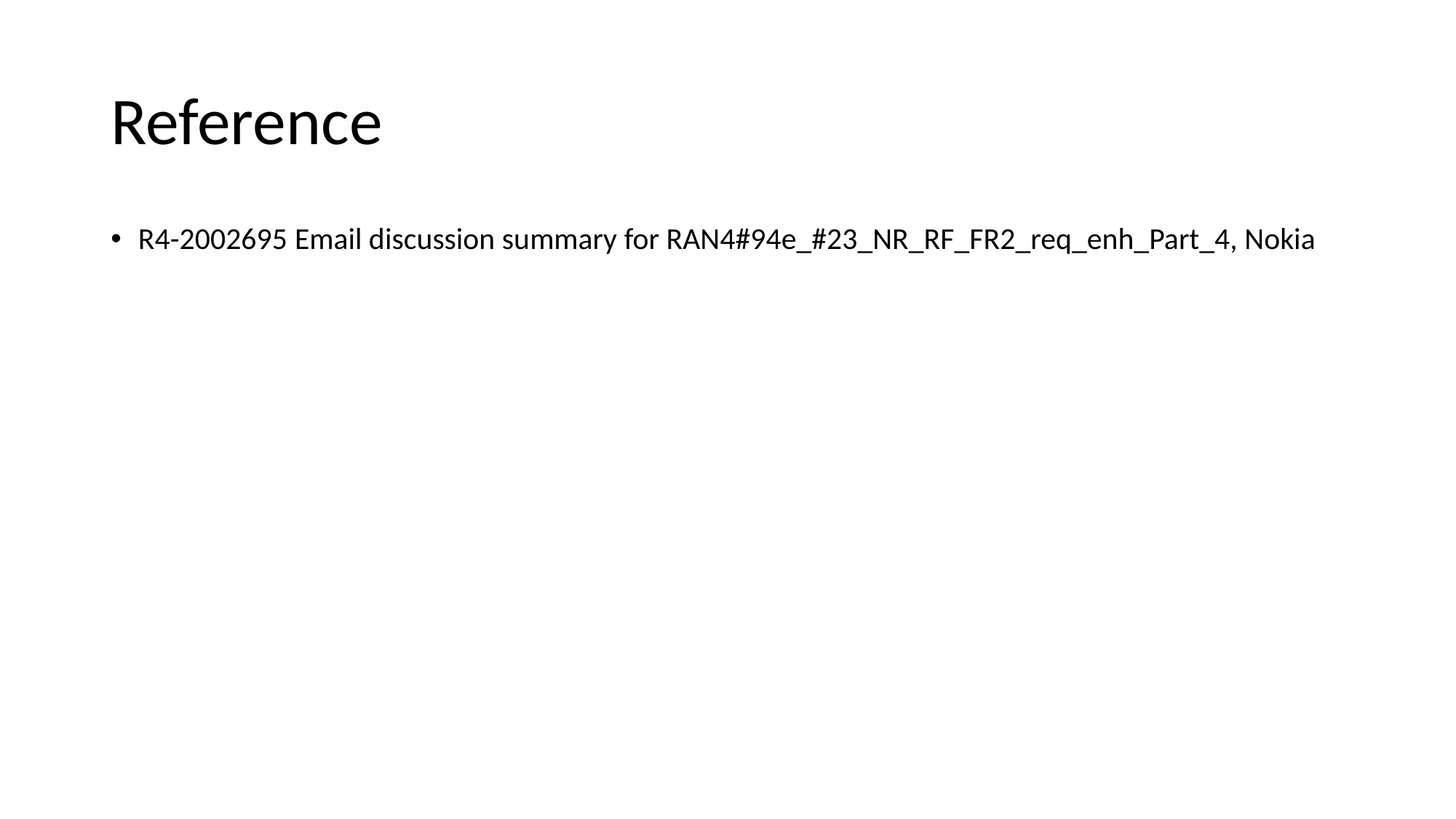

# Reference
R4-2002695 Email discussion summary for RAN4#94e_#23_NR_RF_FR2_req_enh_Part_4, Nokia